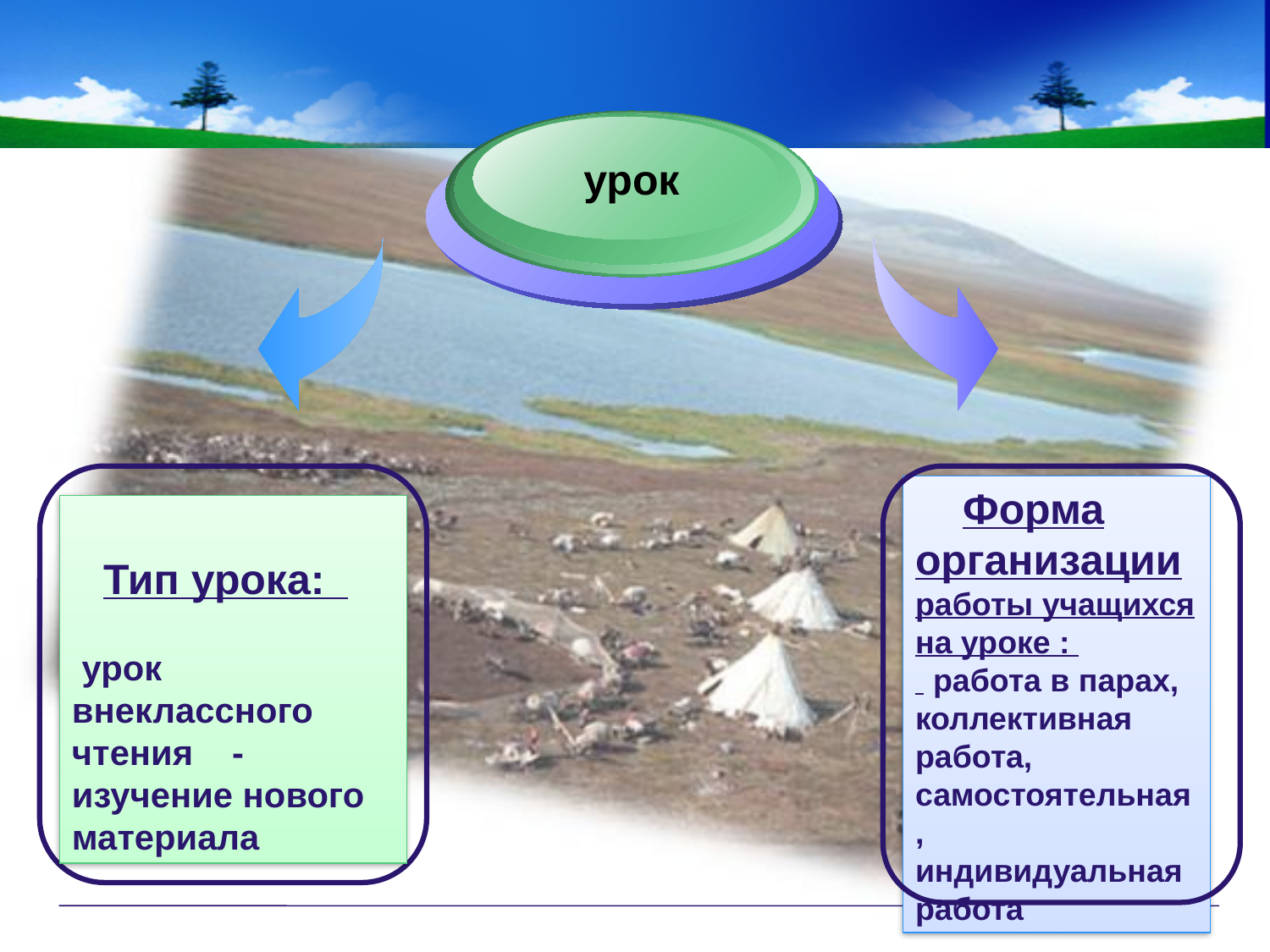

#

    урок

    Форма организации работы учащихся на уроке :
  работа в парах, коллективная работа, самостоятельная,
индивидуальная  работа
 .

    Тип урока:

 урок  внеклассного чтения    - изучение нового материала